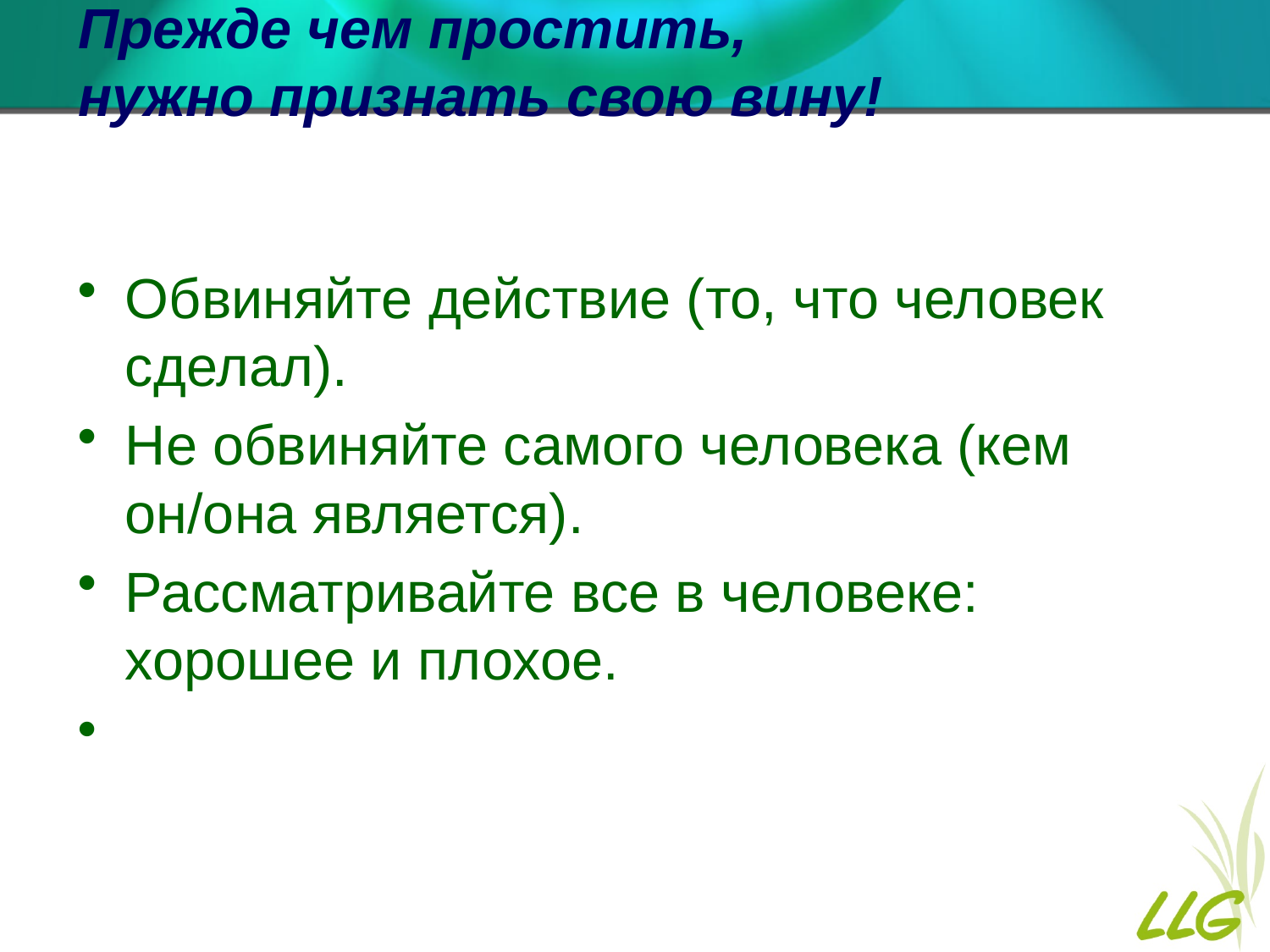

# Прежде чем простить, нужно признать свою вину!
Обвиняйте действие (то, что человек сделал).
Не обвиняйте самого человека (кем он/она является).
Рассматривайте все в человеке: хорошее и плохое.